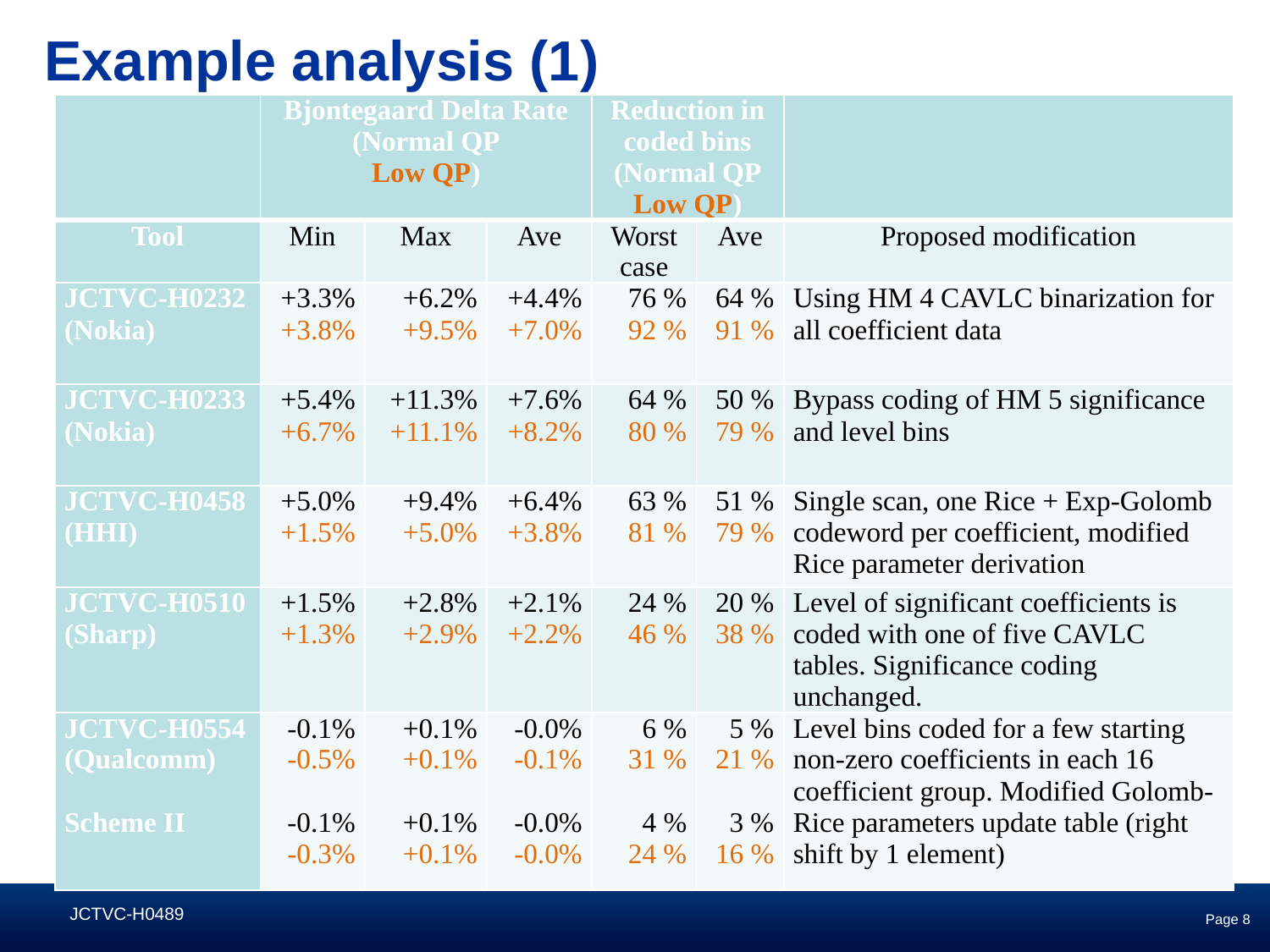

# Example analysis (1)
|  | Bjontegaard Delta Rate (Normal QP Low QP) |  |  | Reduction in coded bins (Normal QP Low QP) |  |  |
| --- | --- | --- | --- | --- | --- | --- |
| Tool | Min | Max | Ave | Worst case | Ave | Proposed modification |
| JCTVC-H0232 (Nokia) | +3.3% +3.8% | +6.2% +9.5% | +4.4% +7.0% | 76 % 92 % | 64 % 91 % | Using HM 4 CAVLC binarization for all coefficient data |
| JCTVC-H0233 (Nokia) | +5.4% +6.7% | +11.3% +11.1% | +7.6% +8.2% | 64 % 80 % | 50 % 79 % | Bypass coding of HM 5 significance and level bins |
| JCTVC-H0458 (HHI) | +5.0% +1.5% | +9.4% +5.0% | +6.4% +3.8% | 63 % 81 % | 51 % 79 % | Single scan, one Rice + Exp-Golomb codeword per coefficient, modified Rice parameter derivation |
| JCTVC-H0510 (Sharp) | +1.5% +1.3% | +2.8% +2.9% | +2.1% +2.2% | 24 % 46 % | 20 % 38 % | Level of significant coefficients is coded with one of five CAVLC tables. Significance coding unchanged. |
| JCTVC-H0554 (Qualcomm) Scheme II | -0.1% -0.5% -0.1% -0.3% | +0.1% +0.1% +0.1% +0.1% | -0.0% -0.1% -0.0% -0.0% | 6 % 31 % 4 % 24 % | 5 % 21 % 3 % 16 % | Level bins coded for a few starting non-zero coefficients in each 16 coefficient group. Modified Golomb-Rice parameters update table (right shift by 1 element) |